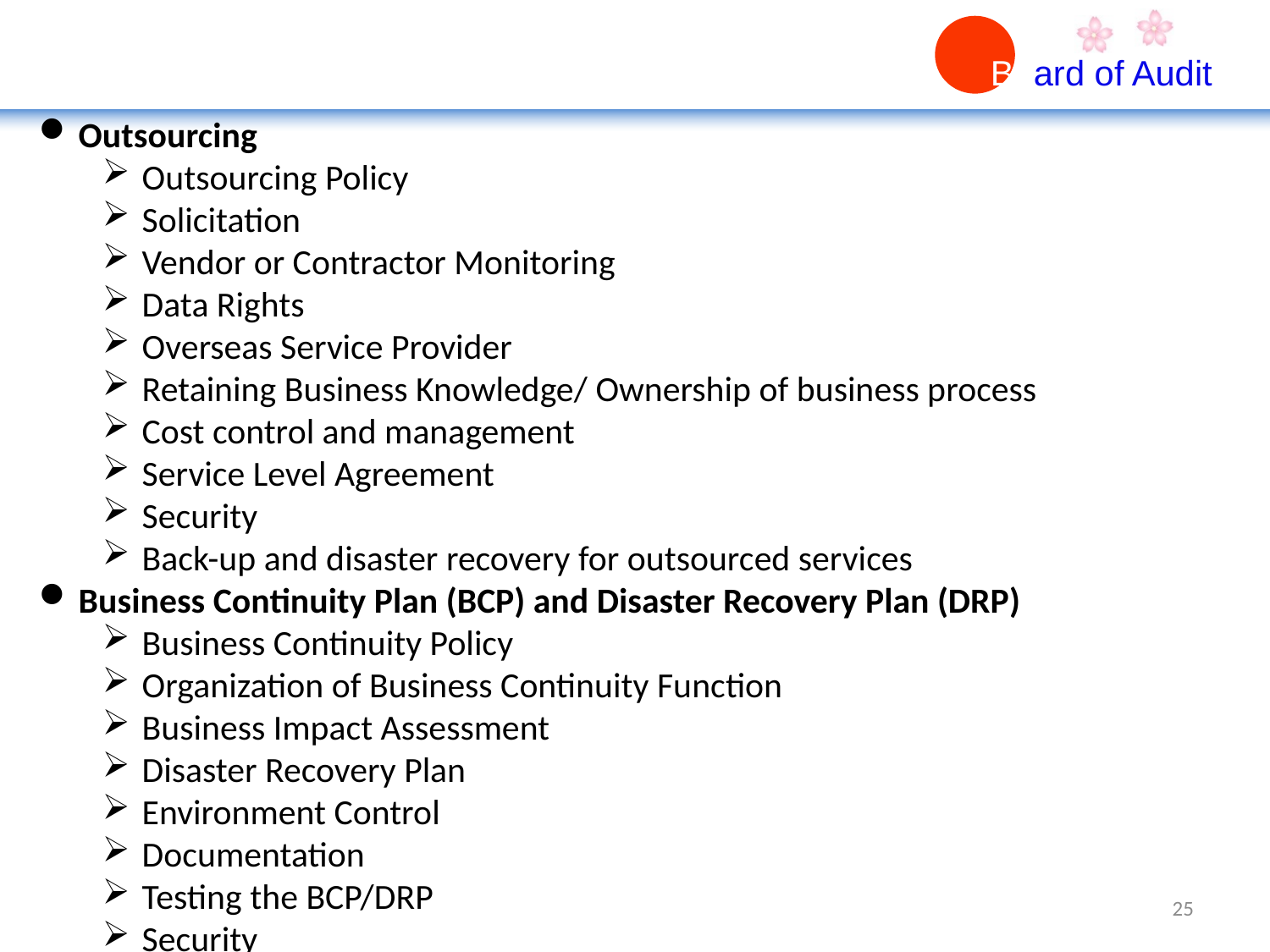

Outsourcing
Outsourcing Policy
Solicitation
Vendor or Contractor Monitoring
Data Rights
Overseas Service Provider
Retaining Business Knowledge/ Ownership of business process
Cost control and management
Service Level Agreement
Security
Back-up and disaster recovery for outsourced services
Business Continuity Plan (BCP) and Disaster Recovery Plan (DRP)
Business Continuity Policy
Organization of Business Continuity Function
Business Impact Assessment
Disaster Recovery Plan
Environment Control
Documentation
Testing the BCP/DRP
Security
Back-up and disaster recovery for outsourced services
25